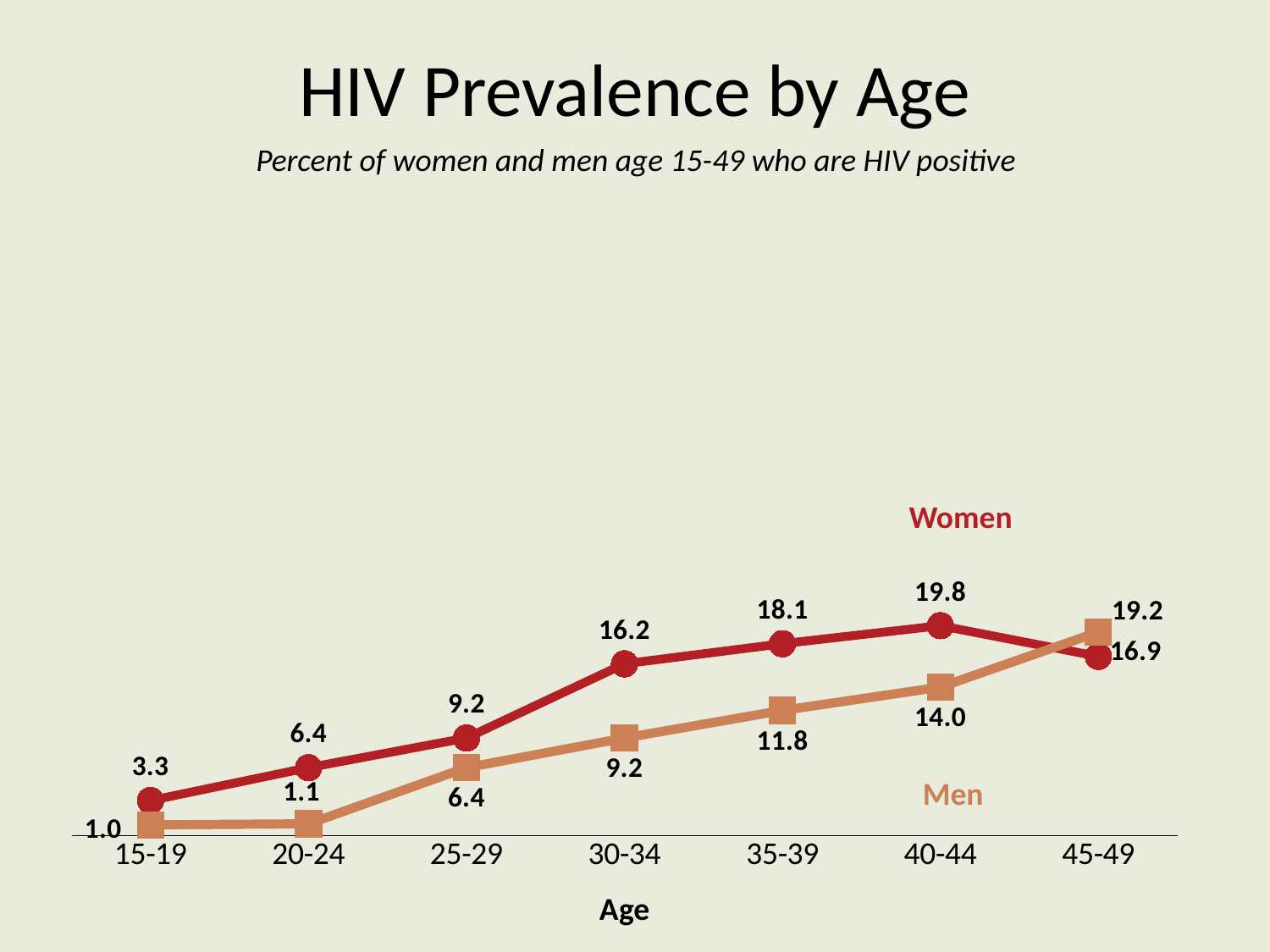

# HIV Prevalence by Age
Percent of women and men age 15-49 who are HIV positive

### Chart

| Category | Women | Men |
|---|---|---|
| 15-19 | 3.3 | 1.0 |
| 20-24 | 6.4 | 1.1 |
| 25-29 | 9.2 | 6.4 |
| 30-34 | 16.2 | 9.2 |
| 35-39 | 18.1 | 11.8 |
| 40-44 | 19.8 | 14.0 |
| 45-49 | 16.9 | 19.2 |
Women
Men